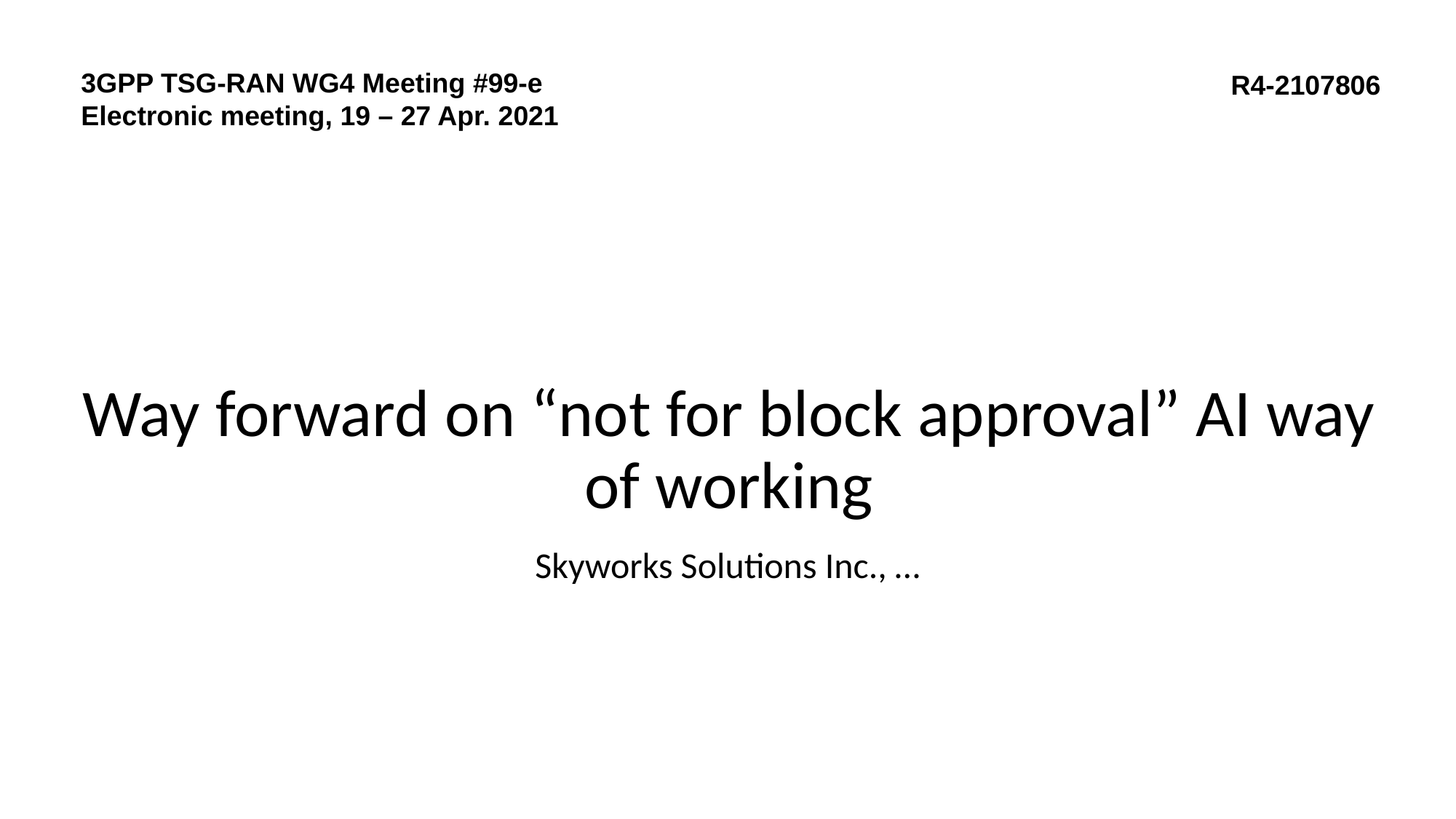

3GPP TSG-RAN WG4 Meeting #99-e
Electronic meeting, 19 – 27 Apr. 2021
R4-2107806
# Way forward on “not for block approval” AI way of working
Skyworks Solutions Inc., …